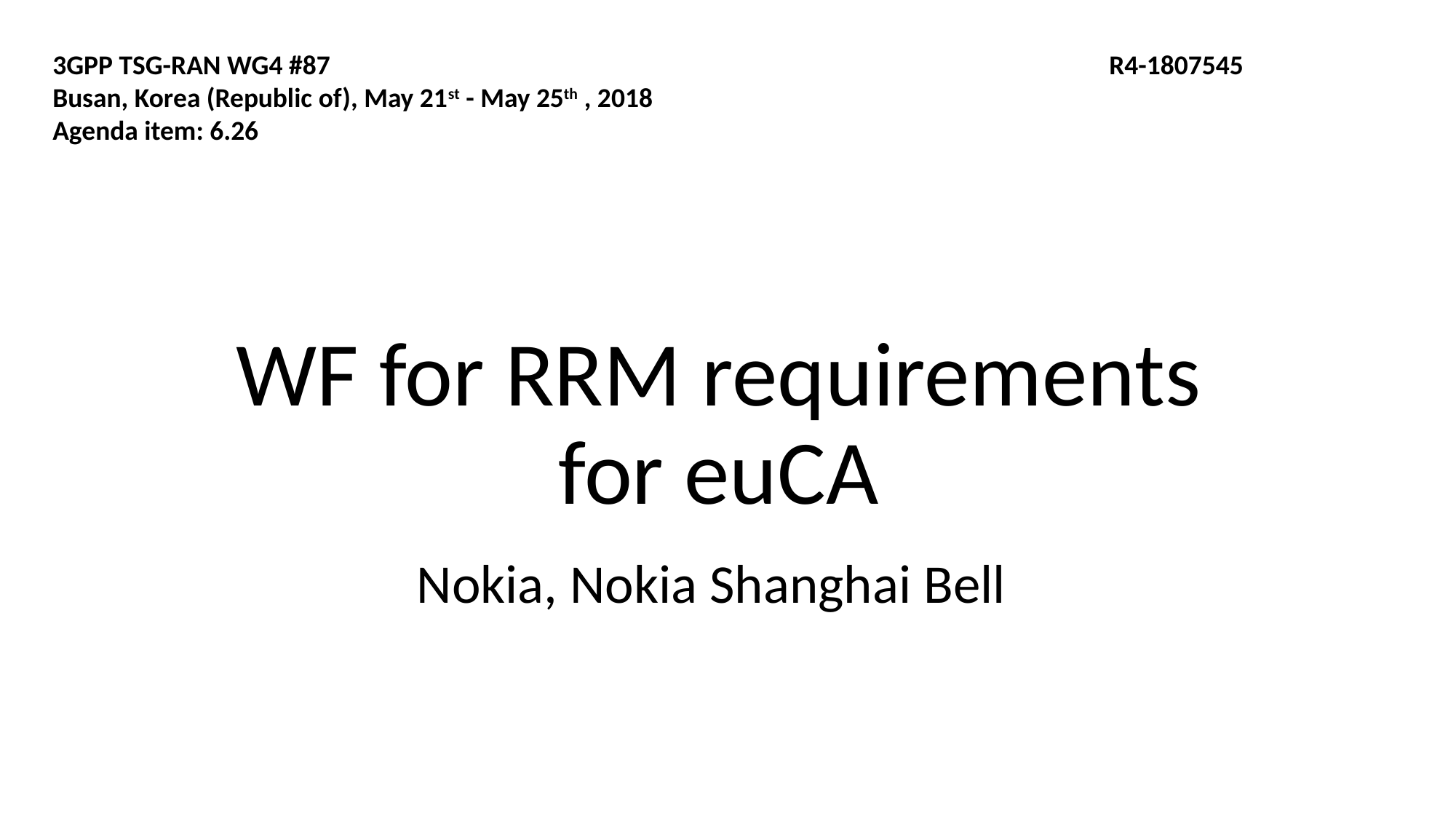

3GPP TSG-RAN WG4 #87							            R4-1807545
Busan, Korea (Republic of), May 21st - May 25th , 2018
Agenda item: 6.26
# WF for RRM requirements for euCA
Nokia, Nokia Shanghai Bell